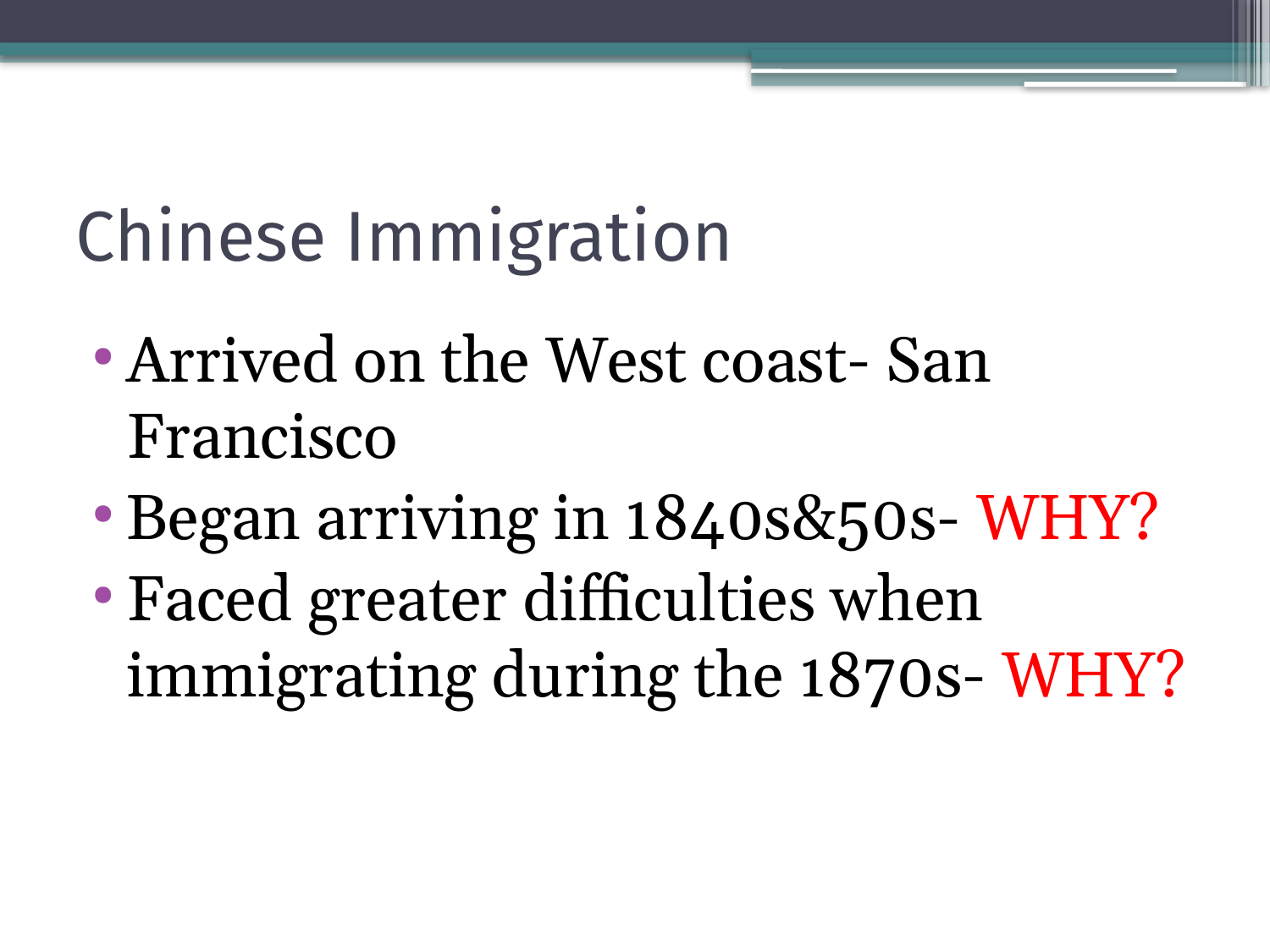

# Chinese Immigration
Arrived on the West coast- San Francisco
Began arriving in 1840s&50s- WHY?
Faced greater difficulties when immigrating during the 1870s- WHY?